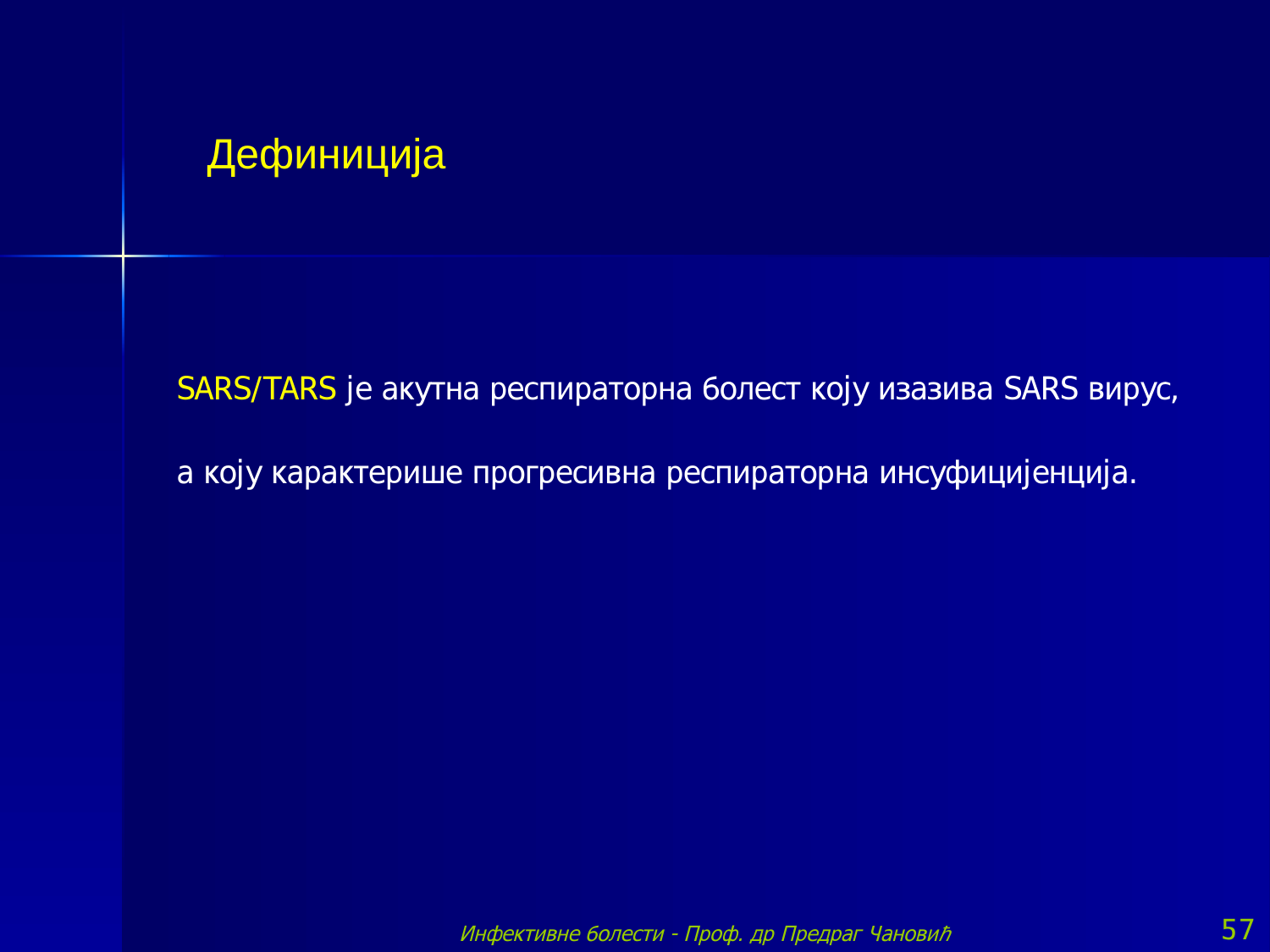

Дефиниција
SARS/TARS је акутна респираторна болест коју изазива SARS вирус, а коју карактерише прогресивна респираторна инсуфицијенција.
Инфективне болести - Проф. др Предраг Чановић
57